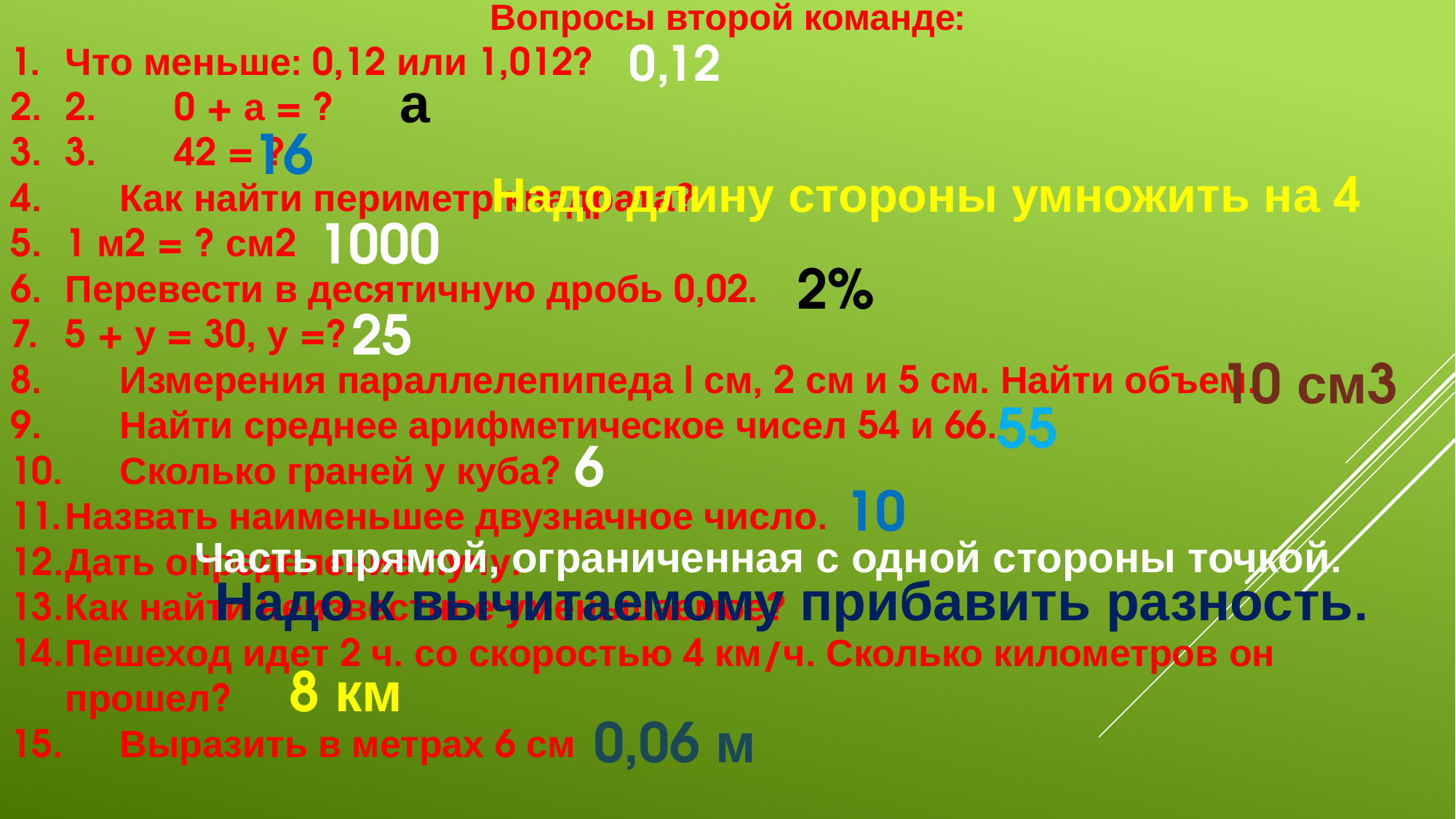

Вопросы второй команде:
Что меньше: 0,12 или 1,012?
2.	0 + а = ?
3.	42 = ?
4.	Как найти периметр квадрата?
1 м2 = ? см2
Перевести в десятичную дробь 0,02.
5 + у = 30, у =?
8.	Измерения параллелепипеда l см, 2 см и 5 см. Найти объем.
9.	Найти среднее арифметическое чисел 54 и 66.
10.	Сколько граней у куба?
Назвать наименьшее двузначное число.
Дать определение лучу.
Как найти неизвестное уменьшаемое?
Пешеход идет 2 ч. со скоростью 4 км/ч. Сколько километров он прошел?
15.	Выразить в метрах 6 см
0,12
а
16
Надо длину стороны умножить на 4
1000
2%
25
10 см3
55
6
10
Часть прямой, ограниченная с одной стороны точкой.
Надо к вычитаемому прибавить разность.
8 км
0,06 м